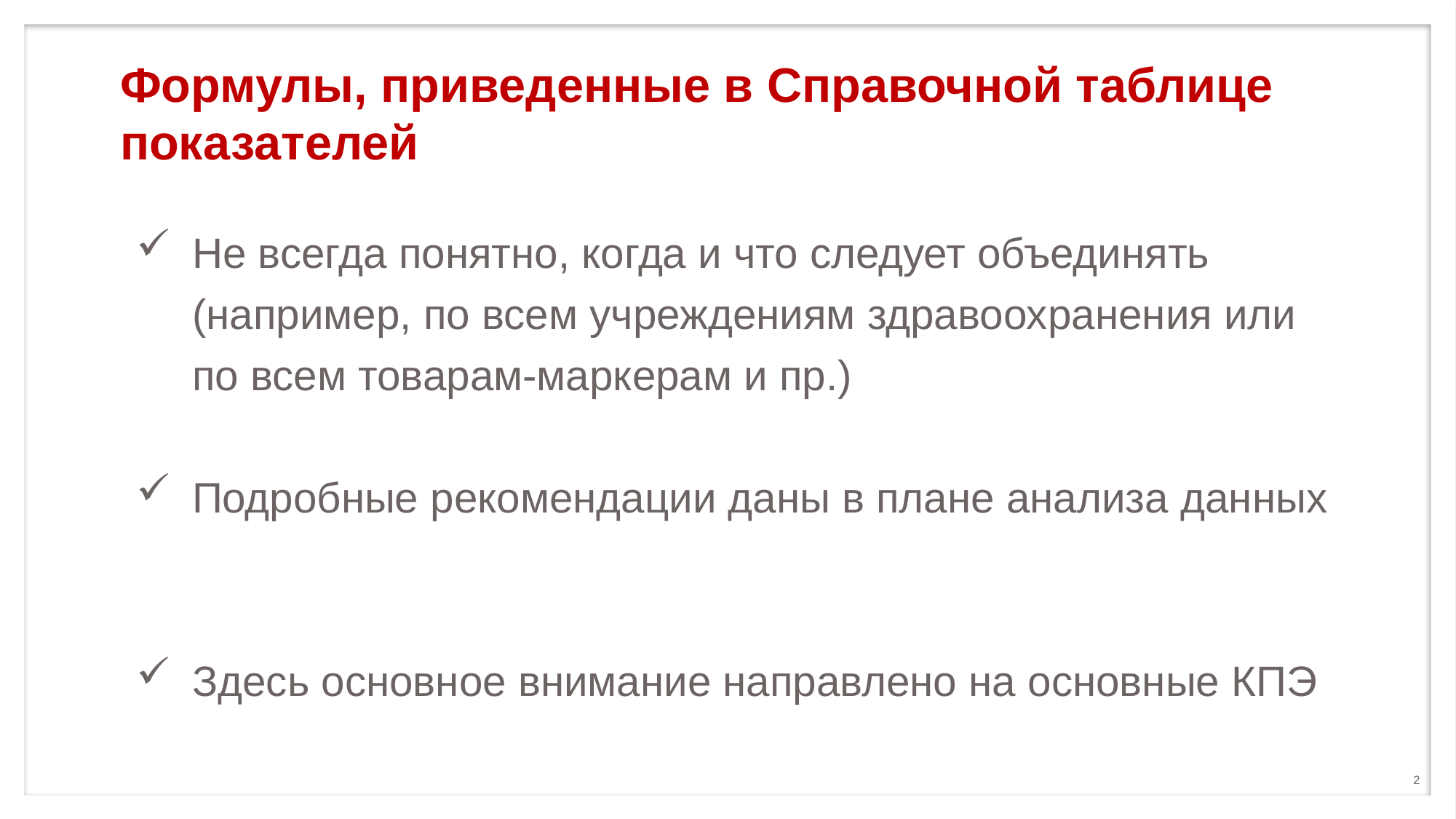

# Формулы, приведенные в Справочной таблице показателей
Не всегда понятно, когда и что следует объединять (например, по всем учреждениям здравоохранения или по всем товарам-маркерам и пр.)

Подробные рекомендации даны в плане анализа данных

Здесь основное внимание направлено на основные КПЭ
2